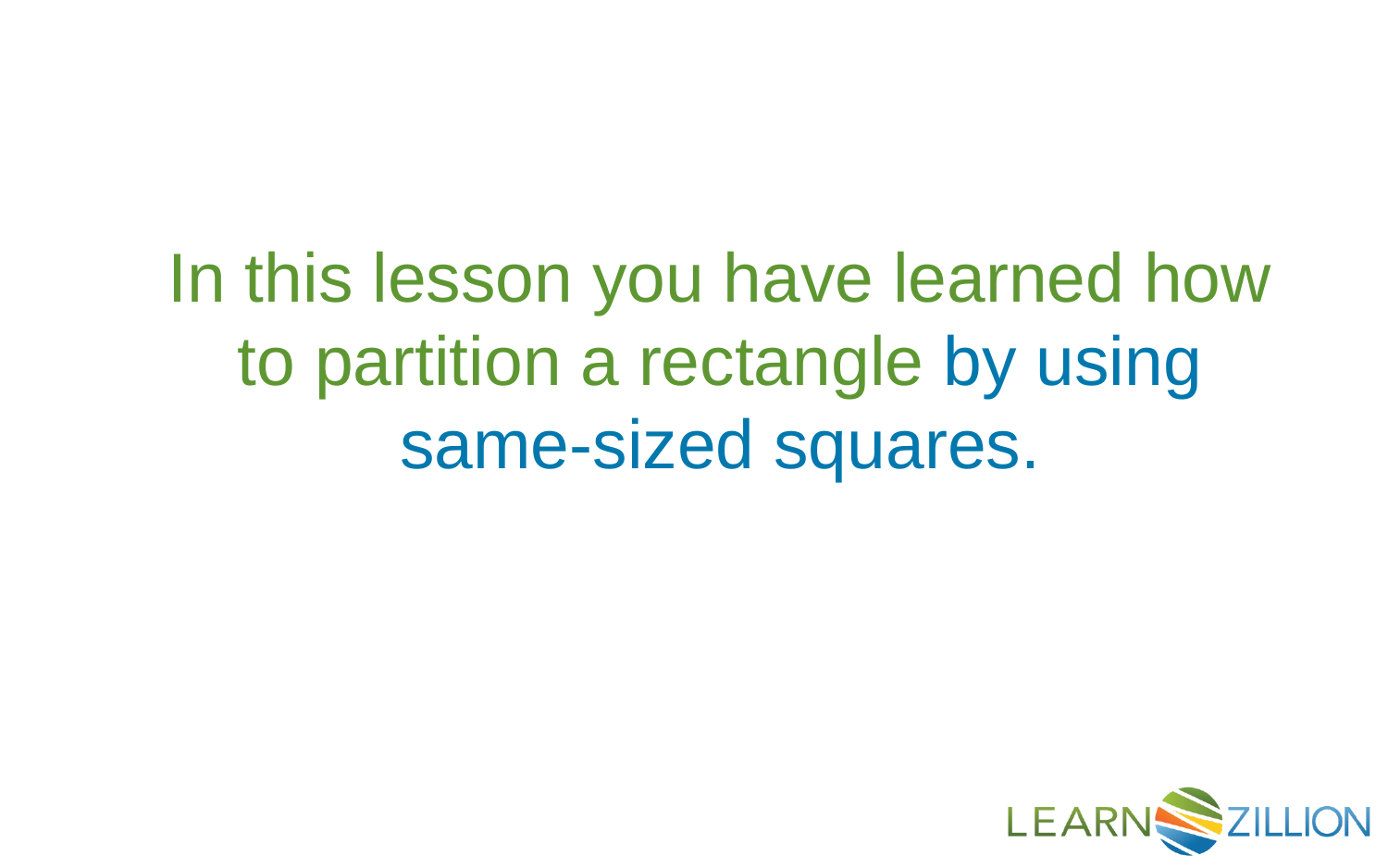

In this lesson you have learned how to partition a rectangle by using same-sized squares.